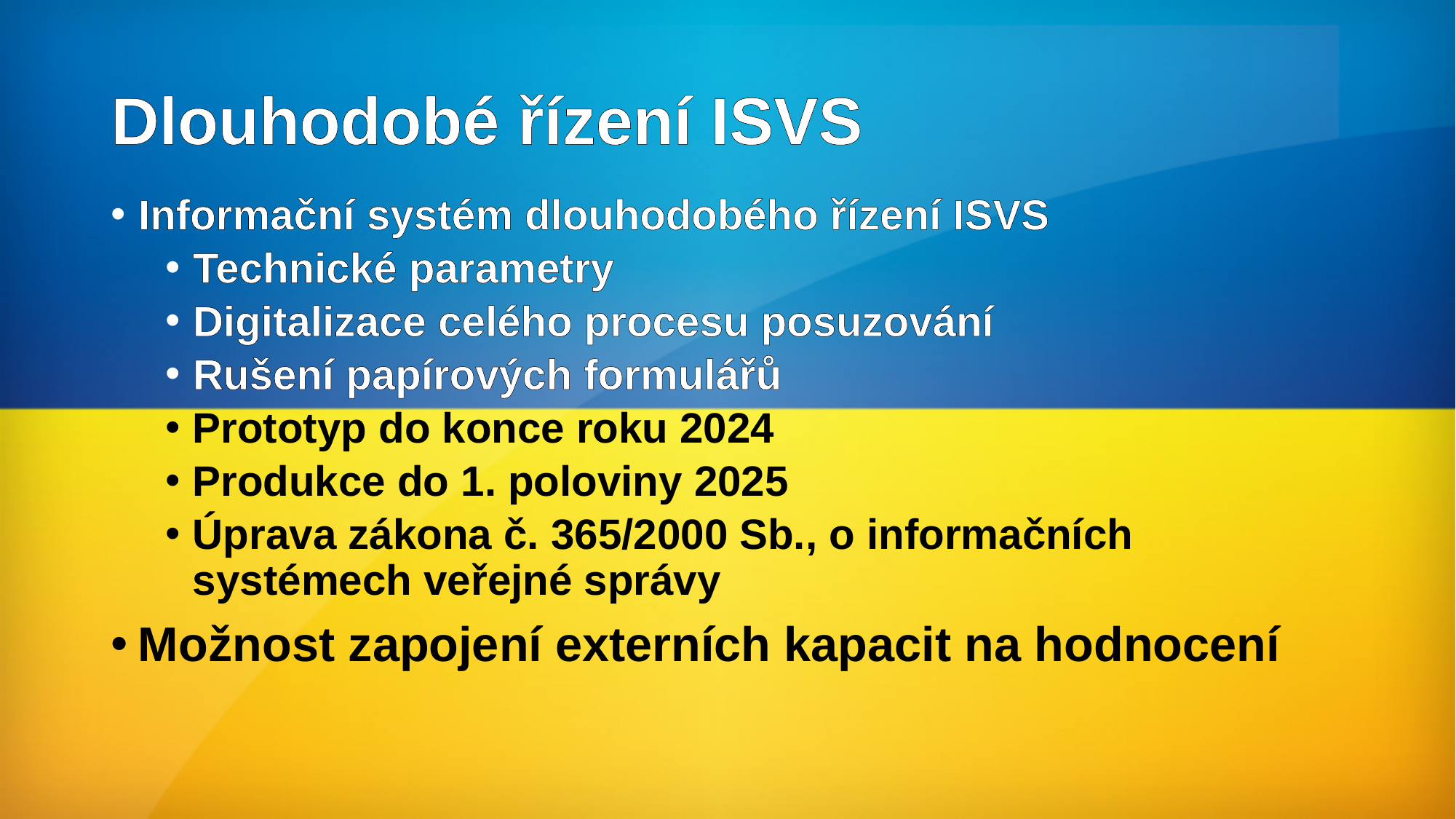

# Dlouhodobé řízení ISVS
Informační systém dlouhodobého řízení ISVS
Technické parametry
Digitalizace celého procesu posuzování
Rušení papírových formulářů
Prototyp do konce roku 2024
Produkce do 1. poloviny 2025
Úprava zákona č. 365/2000 Sb., o informačních systémech veřejné správy
Možnost zapojení externích kapacit na hodnocení